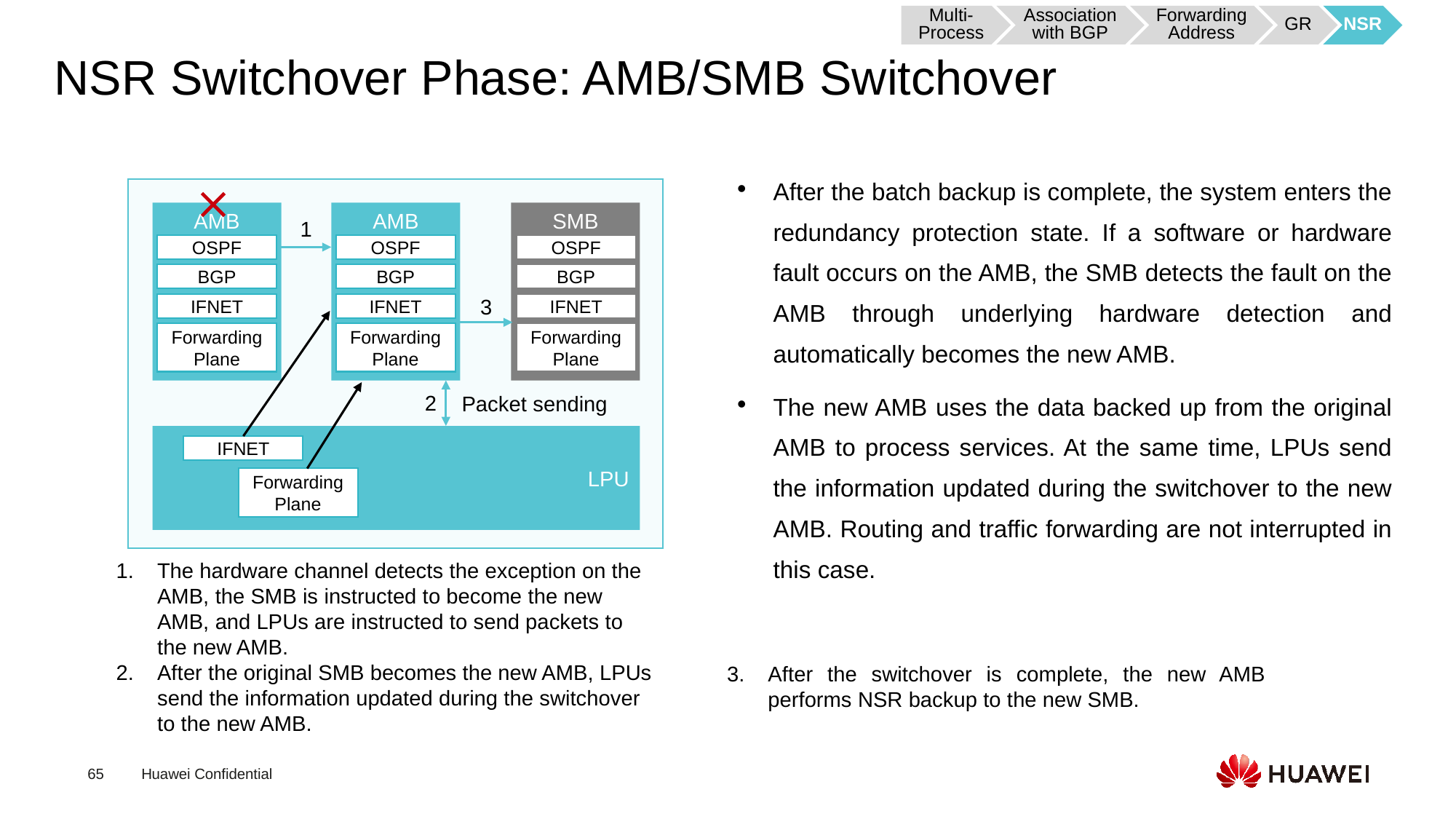

Multi-Process
Association with BGP
Forwarding Address
GR
NSR
# NSR Switchover Phase: AMB/SMB Switchover
After the batch backup is complete, the system enters the redundancy protection state. If a software or hardware fault occurs on the AMB, the SMB detects the fault on the AMB through underlying hardware detection and automatically becomes the new AMB.
The new AMB uses the data backed up from the original AMB to process services. At the same time, LPUs send the information updated during the switchover to the new AMB. Routing and traffic forwarding are not interrupted in this case.

AMB
AMB
SMB
1
OSPF
OSPF
OSPF
BGP
BGP
BGP
3
IFNET
IFNET
IFNET
Forwarding Plane
Forwarding Plane
Forwarding Plane
2
Packet sending
LPU
IFNET
Forwarding Plane
The hardware channel detects the exception on the AMB, the SMB is instructed to become the new AMB, and LPUs are instructed to send packets to the new AMB.
After the original SMB becomes the new AMB, LPUs send the information updated during the switchover to the new AMB.
After the switchover is complete, the new AMB performs NSR backup to the new SMB.